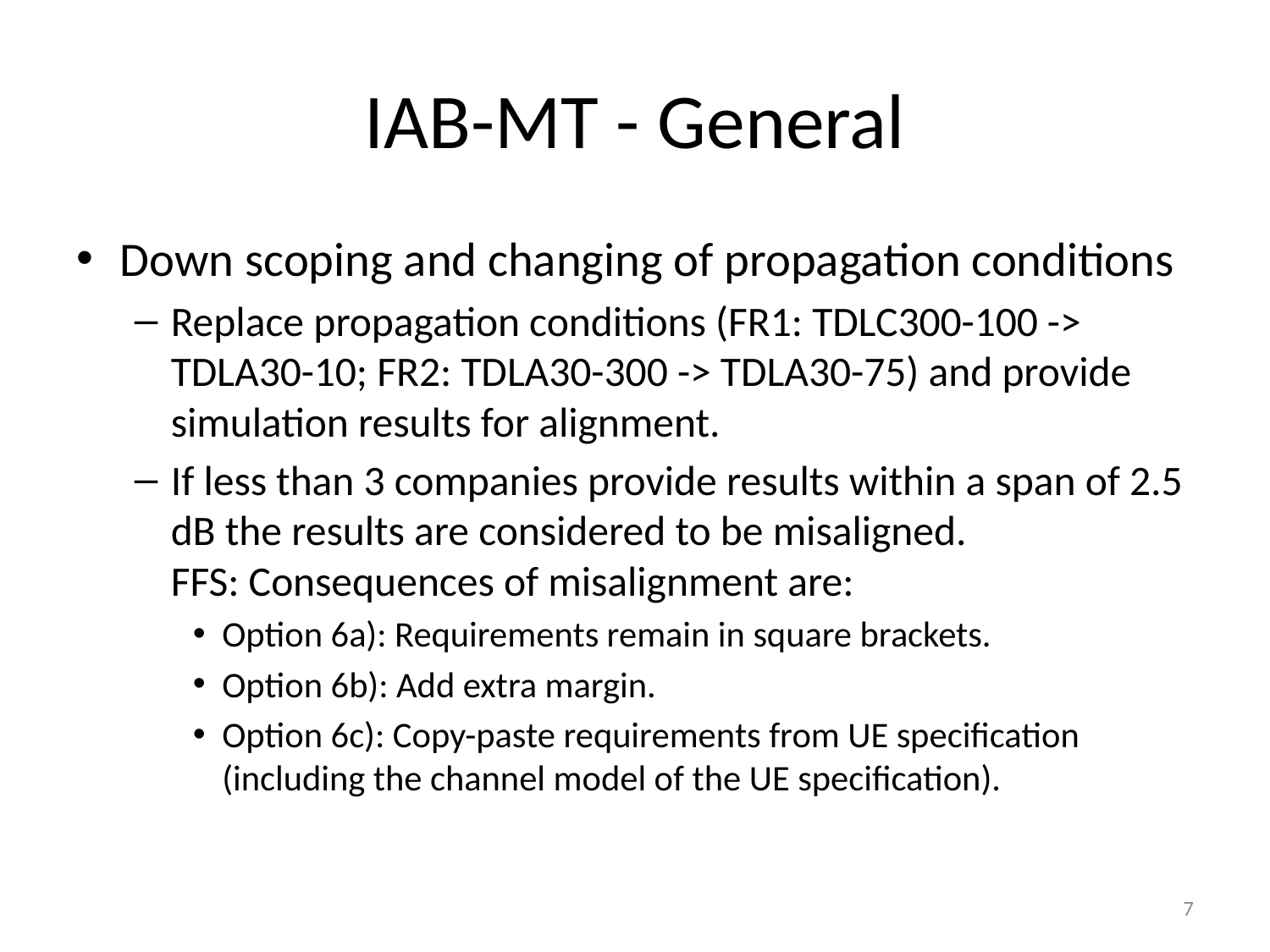

# IAB-MT - General
Down scoping and changing of propagation conditions
Replace propagation conditions (FR1: TDLC300-100 -> TDLA30-10; FR2: TDLA30-300 -> TDLA30-75) and provide simulation results for alignment.
If less than 3 companies provide results within a span of 2.5 dB the results are considered to be misaligned.
FFS: Consequences of misalignment are:
Option 6a): Requirements remain in square brackets.
Option 6b): Add extra margin.
Option 6c): Copy-paste requirements from UE specification (including the channel model of the UE specification).

7